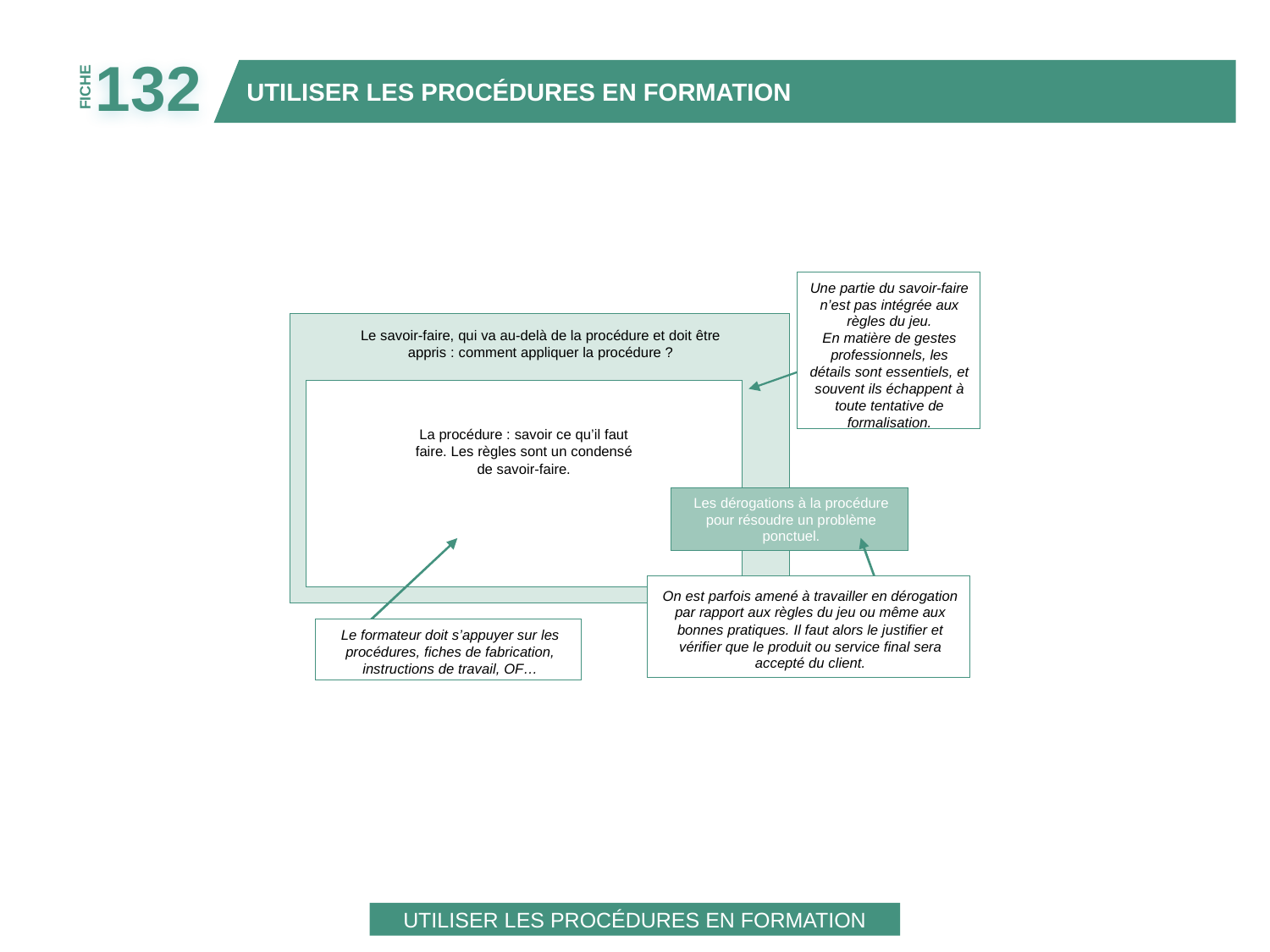

132

UTILISER LES PROCÉDURES EN FORMATION
FICHE

Une partie du savoir-faire
n’est pas intégrée aux
règles du jeu.
En matière de gestes
professionnels, les
détails sont essentiels, et
souvent ils échappent à
toute tentative de
formalisation.

Le savoir-faire, qui va au-delà de la procédure et doit être
appris : comment appliquer la procédure ?

La procédure : savoir ce qu’il faut
faire. Les règles sont un condensé
de savoir-faire.

Les dérogations à la procédure
pour résoudre un problème
ponctuel.

On est parfois amené à travailler en dérogation
par rapport aux règles du jeu ou même aux
bonnes pratiques. Il faut alors le justifier et
vérifier que le produit ou service final sera
accepté du client.

Le formateur doit s’appuyer sur les
procédures, fiches de fabrication,
instructions de travail, OF…
UTILISER LES PROCÉDURES EN FORMATION